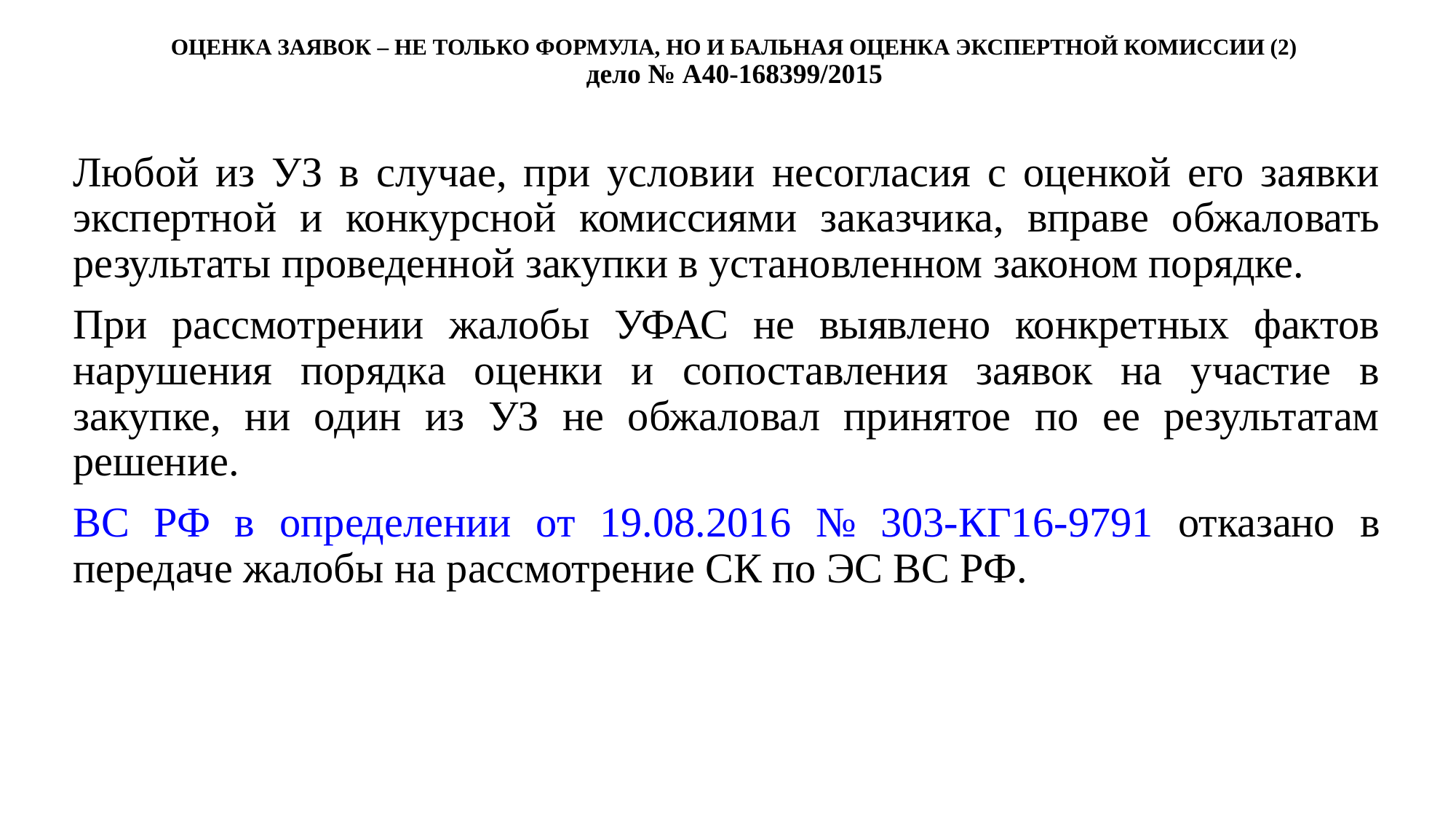

# ОЦЕНКА ЗАЯВОК – НЕ ТОЛЬКО ФОРМУЛА, НО И БАЛЬНАЯ ОЦЕНКА ЭКСПЕРТНОЙ КОМИССИИ (2) дело № А40-168399/2015
Любой из УЗ в случае, при условии несогласия с оценкой его заявки экспертной и конкурсной комиссиями заказчика, вправе обжаловать результаты проведенной закупки в установленном законом порядке.
При рассмотрении жалобы УФАС не выявлено конкретных фактов нарушения порядка оценки и сопоставления заявок на участие в закупке, ни один из УЗ не обжаловал принятое по ее результатам решение.
ВС РФ в определении от 19.08.2016 № 303-КГ16-9791 отказано в передаче жалобы на рассмотрение СК по ЭС ВС РФ.